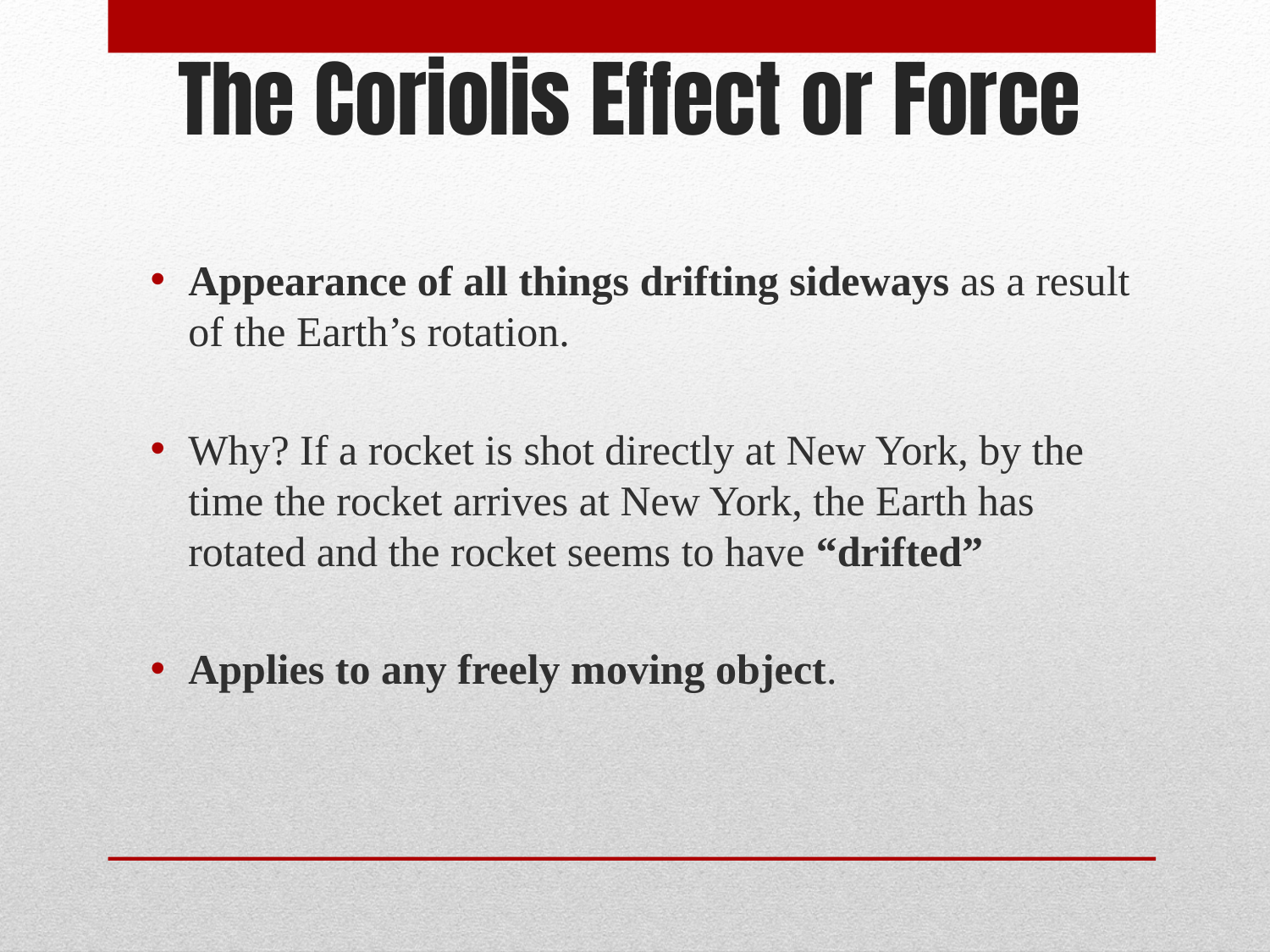

The Coriolis Effect or Force
Appearance of all things drifting sideways as a result of the Earth’s rotation.

Why? If a rocket is shot directly at New York, by the time the rocket arrives at New York, the Earth has rotated and the rocket seems to have “drifted”

Applies to any freely moving object.